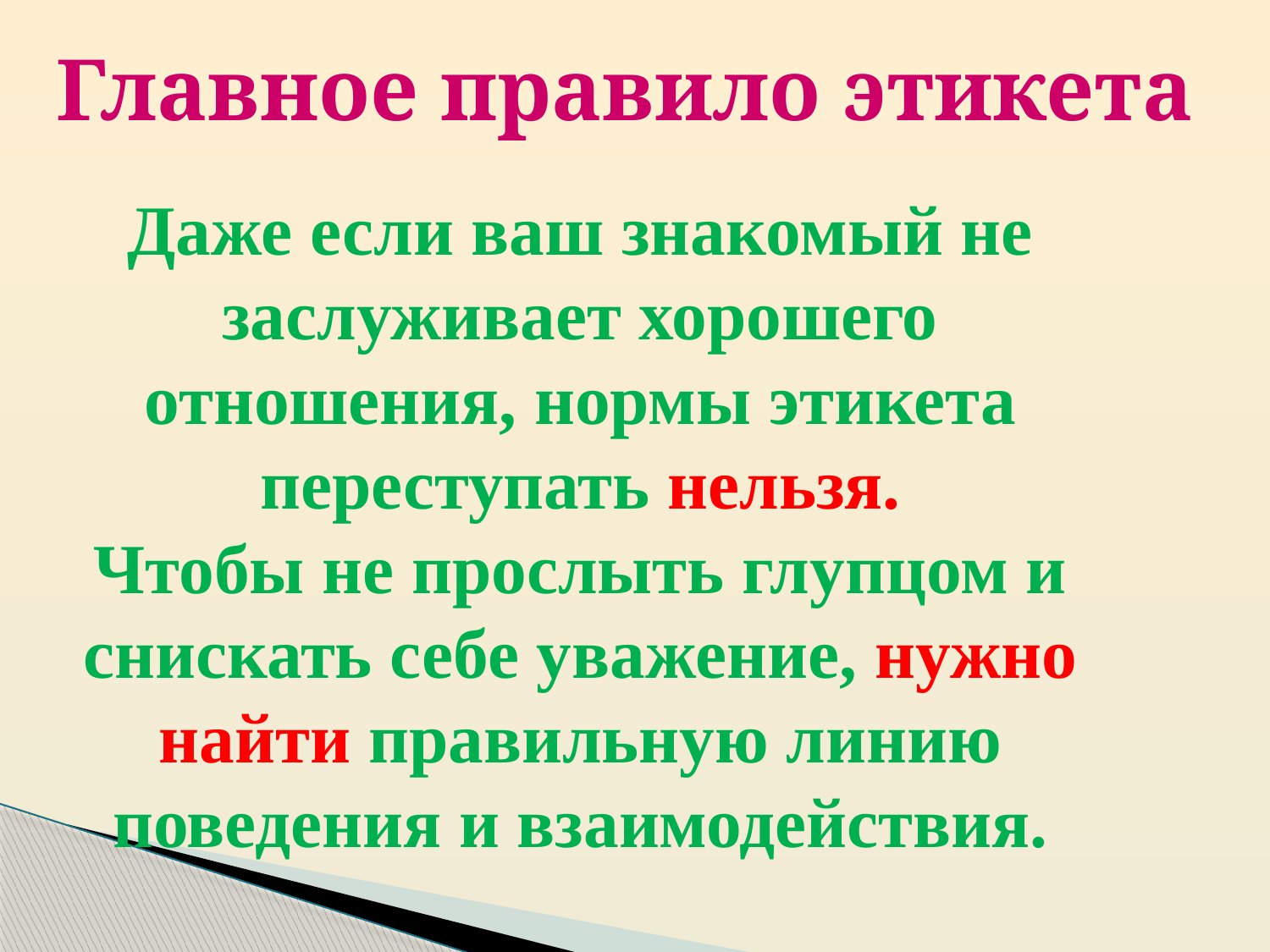

Главное правило этикета
Даже если ваш знакомый не заслуживает хорошего отношения, нормы этикета переступать нельзя.
Чтобы не прослыть глупцом и снискать себе уважение, нужно найти правильную линию поведения и взаимодействия.